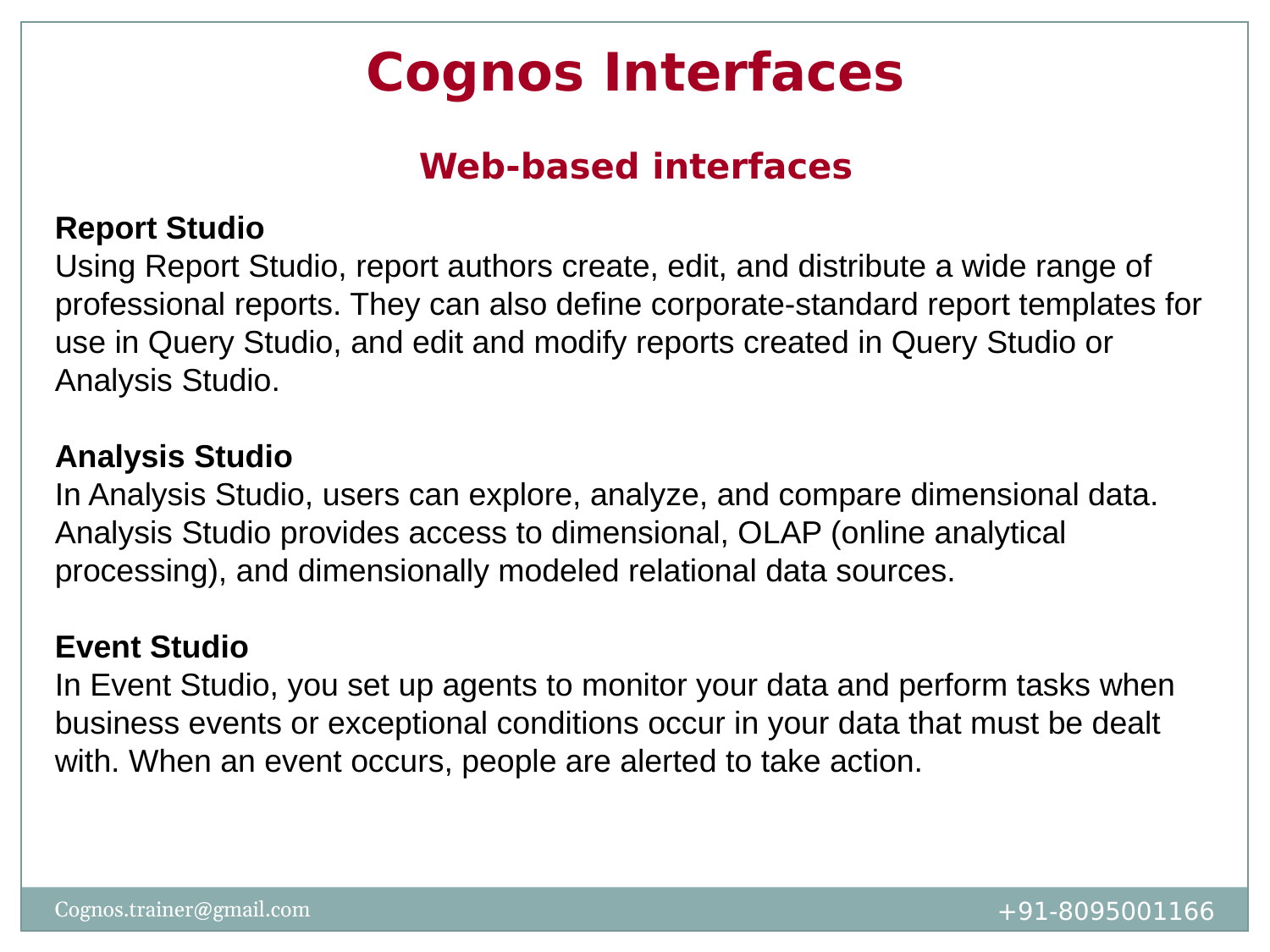

Cognos Interfaces

Web-based interfaces
Report Studio
Using Report Studio, report authors create, edit, and distribute a wide range of professional reports. They can also define corporate-standard report templates for use in Query Studio, and edit and modify reports created in Query Studio or Analysis Studio.

Analysis Studio
In Analysis Studio, users can explore, analyze, and compare dimensional data. Analysis Studio provides access to dimensional, OLAP (online analytical processing), and dimensionally modeled relational data sources.

Event Studio
In Event Studio, you set up agents to monitor your data and perform tasks when business events or exceptional conditions occur in your data that must be dealt with. When an event occurs, people are alerted to take action.
+91-8095001166
Cognos.trainer@gmail.com